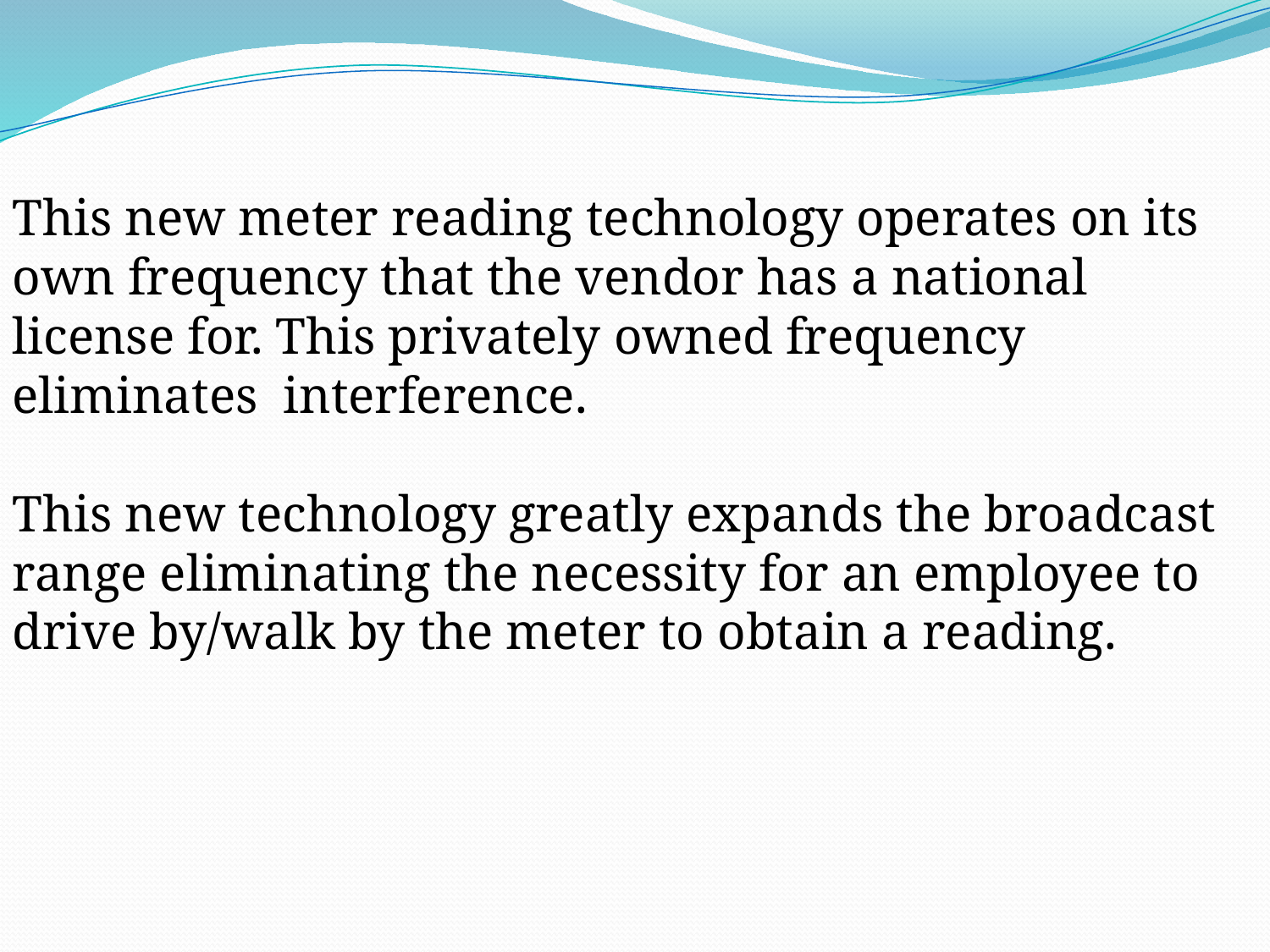

This new meter reading technology operates on its own frequency that the vendor has a national license for. This privately owned frequency eliminates  interference.

This new technology greatly expands the broadcast range eliminating the necessity for an employee to drive by/walk by the meter to obtain a reading.